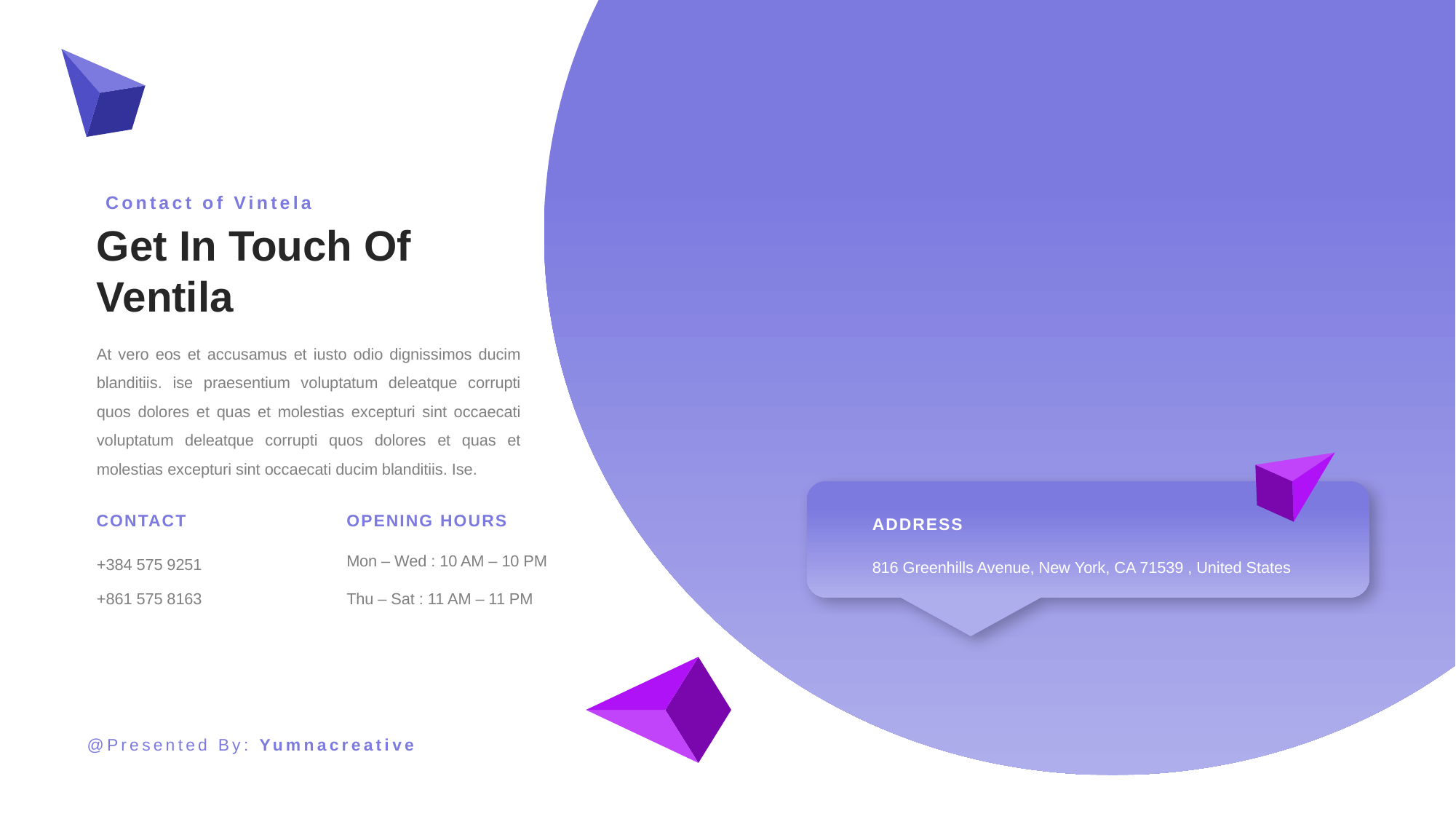

Contact of Vintela
Get In Touch Of Ventila
At vero eos et accusamus et iusto odio dignissimos ducim blanditiis. ise praesentium voluptatum deleatque corrupti quos dolores et quas et molestias excepturi sint occaecati voluptatum deleatque corrupti quos dolores et quas et molestias excepturi sint occaecati ducim blanditiis. Ise.

OPENING HOURS
Mon – Wed : 10 AM – 10 PM
Thu – Sat : 11 AM – 11 PM
CONTACT
+384 575 9251
+861 575 8163
ADDRESS
816 Greenhills Avenue, New York, CA 71539 , United States

@Presented By: Yumnacreative